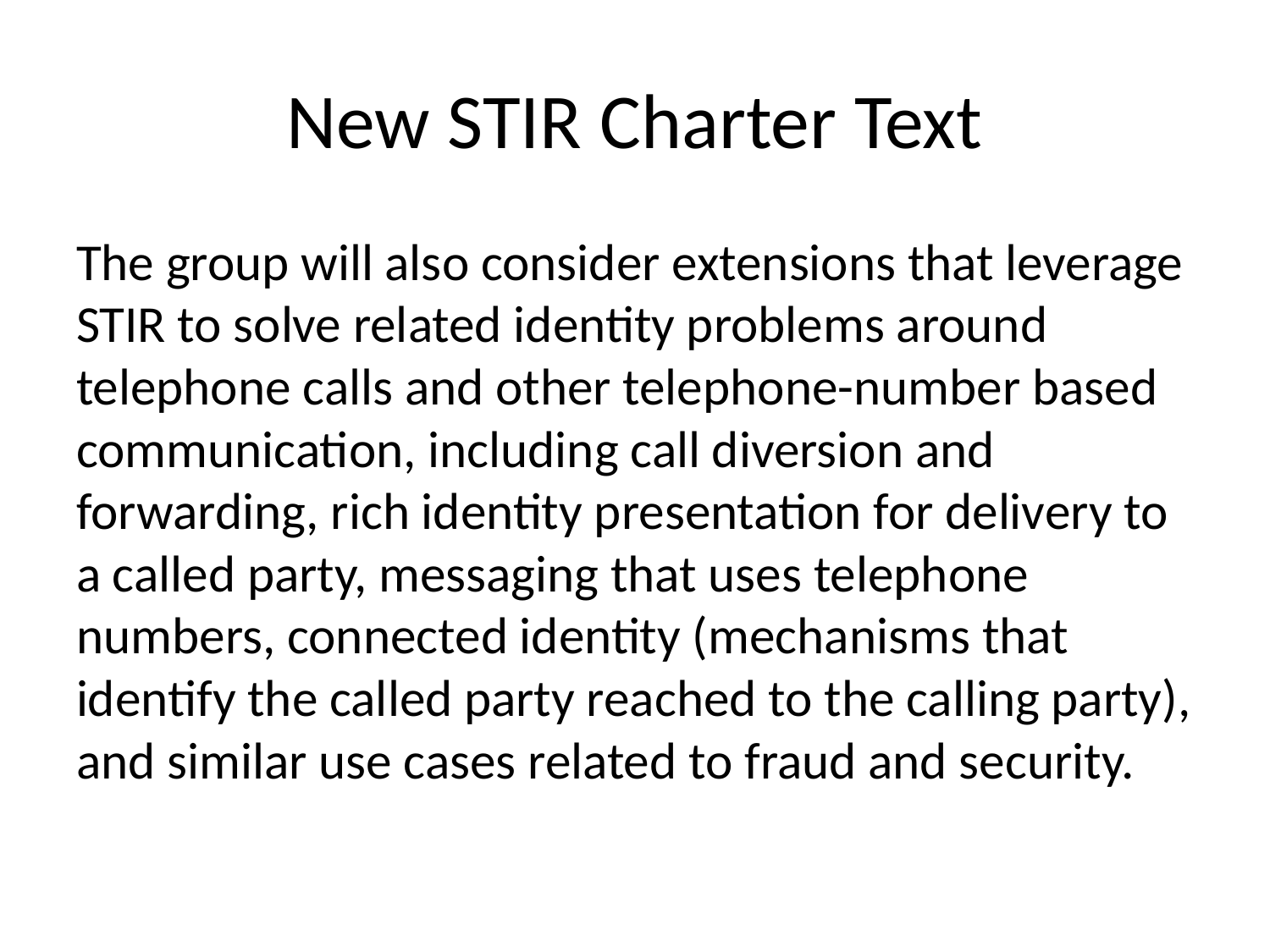

# New STIR Charter Text
The group will also consider extensions that leverage STIR to solve related identity problems around telephone calls and other telephone-number based communication, including call diversion and forwarding, rich identity presentation for delivery to a called party, messaging that uses telephone numbers, connected identity (mechanisms that identify the called party reached to the calling party), and similar use cases related to fraud and security.